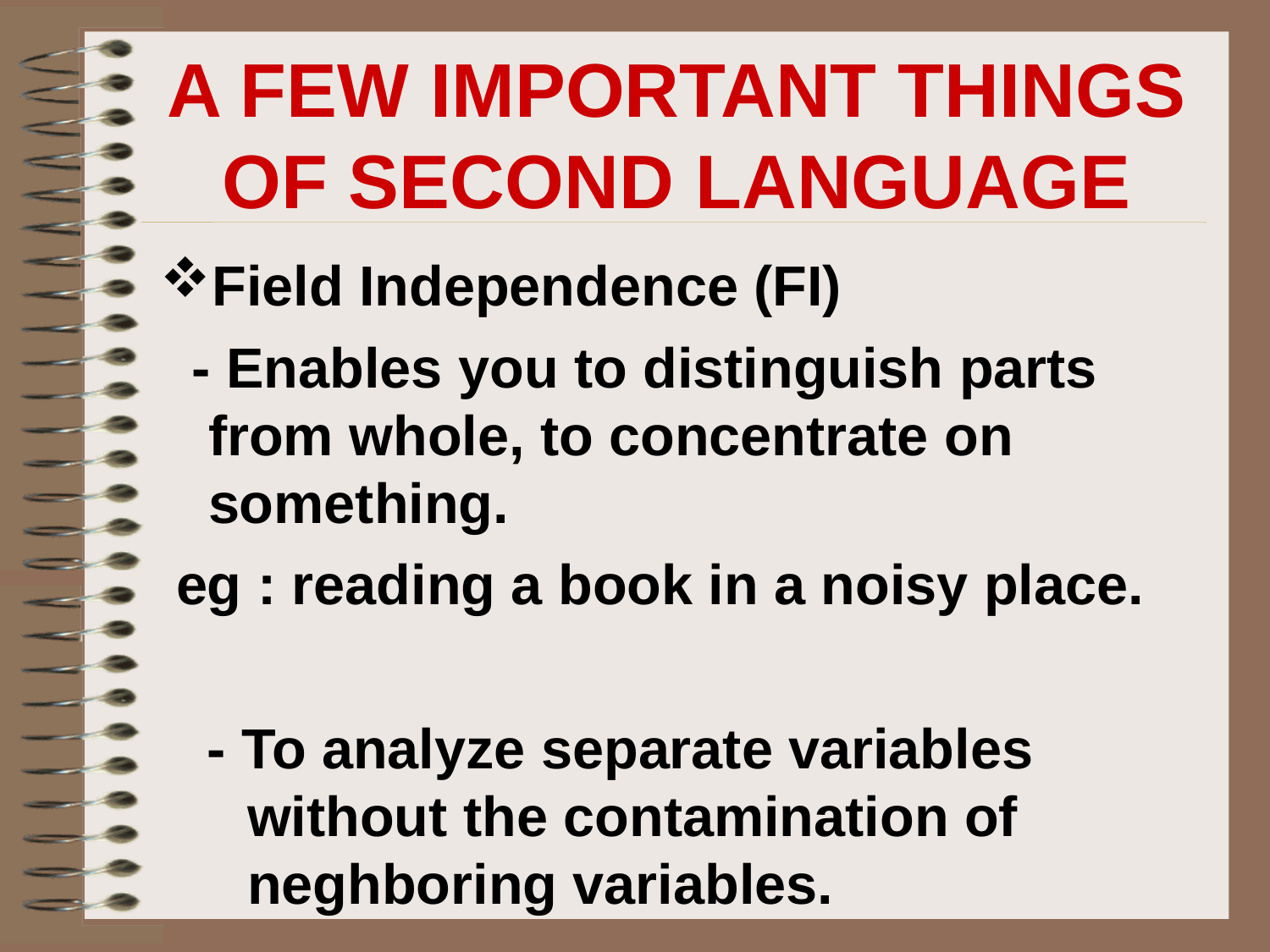

# A FEW IMPORTANT THINGS OF SECOND LANGUAGE
Field Independence (FI)
  - Enables you to distinguish parts from whole, to concentrate on something.
 eg : reading a book in a noisy place.

  - To analyze separate variables without the contamination of neghboring variables.